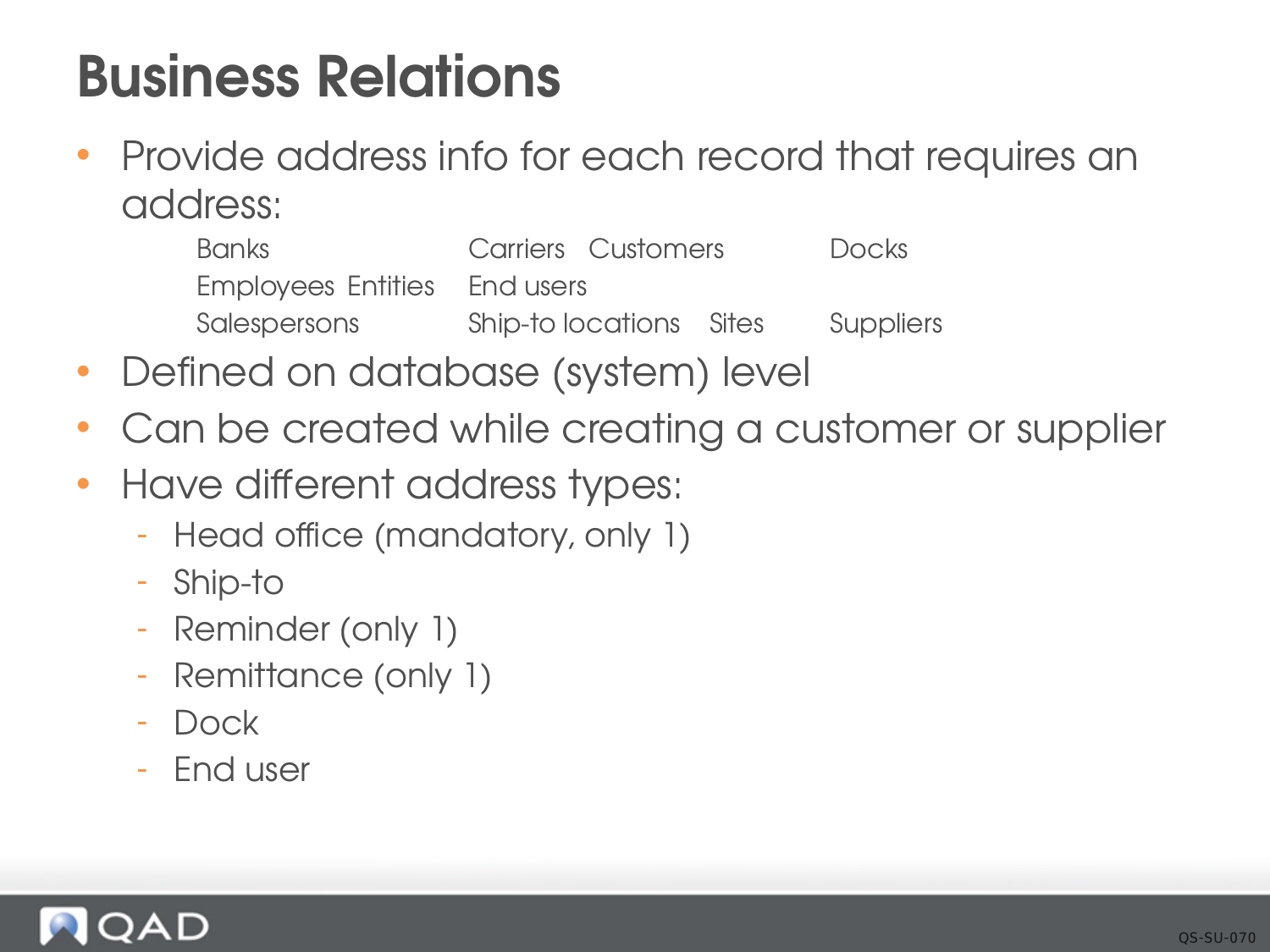

# Business Relations
Provide address info for each record that requires an address:
Banks	 			Carriers			Customers		Docks
Employees			Entities			End users
Salespersons			Ship-to locations	Sites				Suppliers
Defined on database (system) level
Can be created while creating a customer or supplier
Have different address types:
Head office (mandatory, only 1)
Ship-to
Reminder (only 1)
Remittance (only 1)
Dock
End user

QS-SU-070